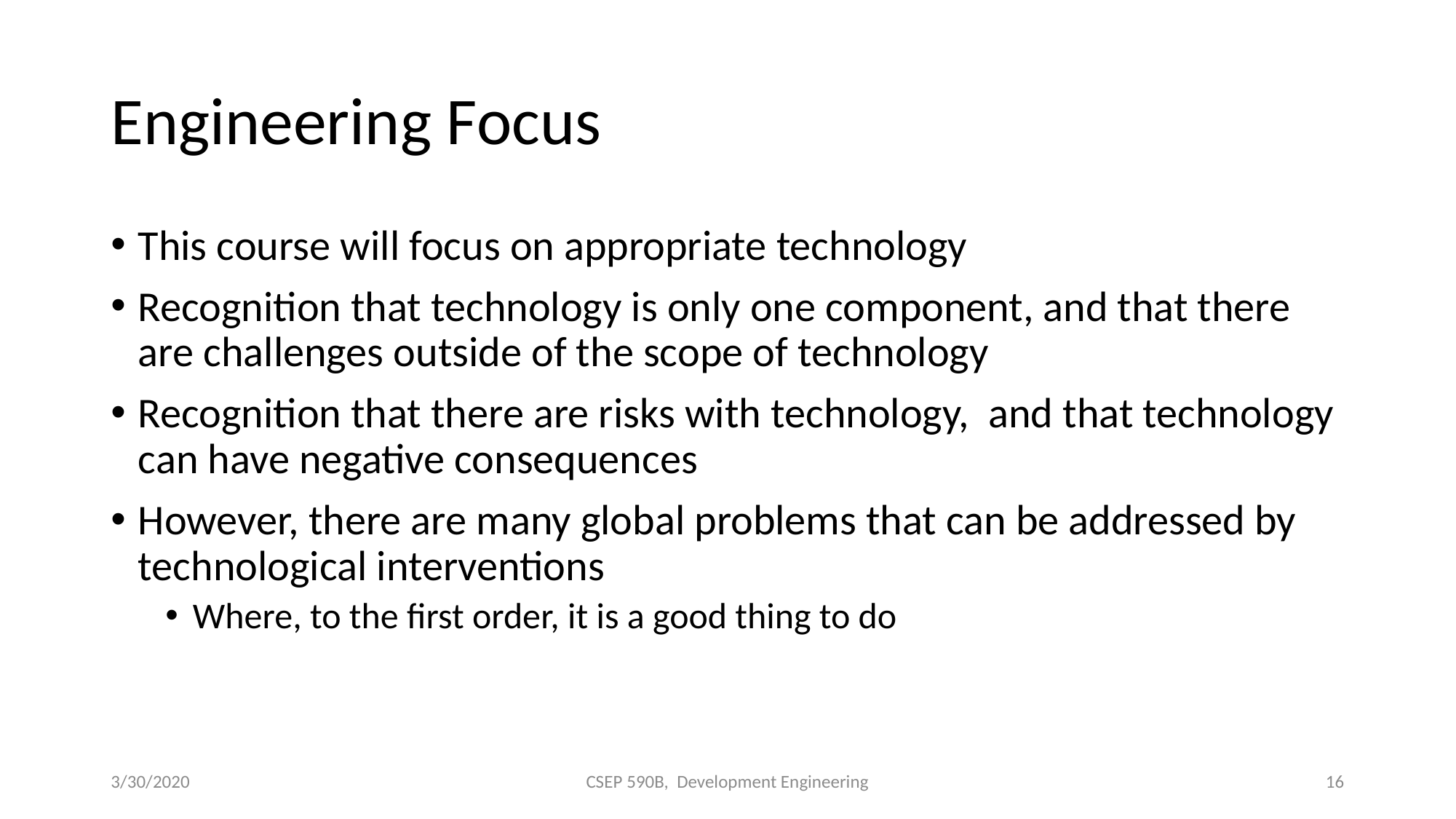

# Engineering Focus
This course will focus on appropriate technology
Recognition that technology is only one component, and that there are challenges outside of the scope of technology
Recognition that there are risks with technology,  and that technology can have negative consequences
However, there are many global problems that can be addressed by technological interventions
Where, to the first order, it is a good thing to do
3/30/2020
CSEP 590B,  Development Engineering
16